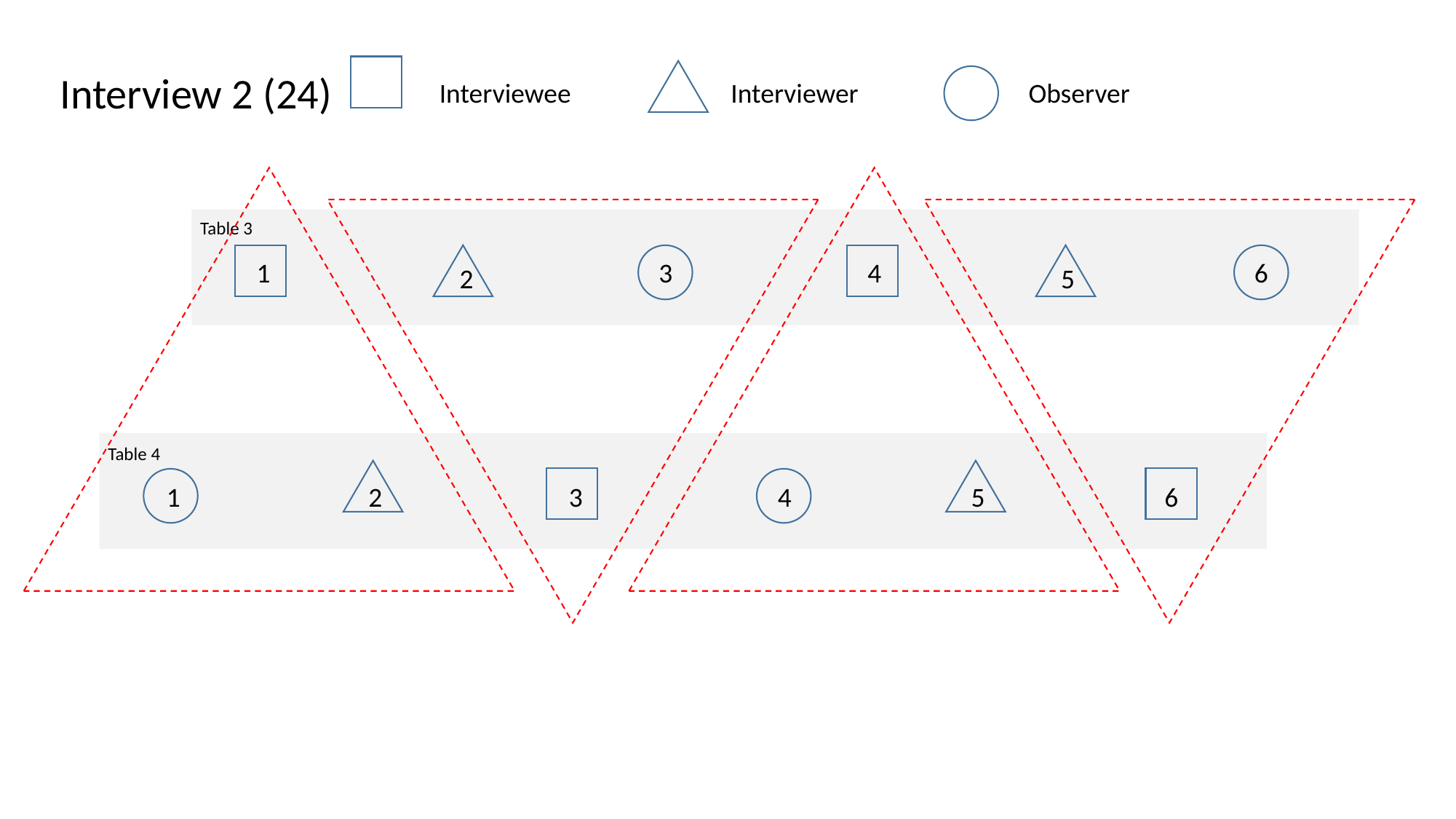

Interview 2 (24)

Interviewee
Interviewer
Observer

Table 3

1
3
4
6
2
5

Table 4

1
2
3
4
5
6